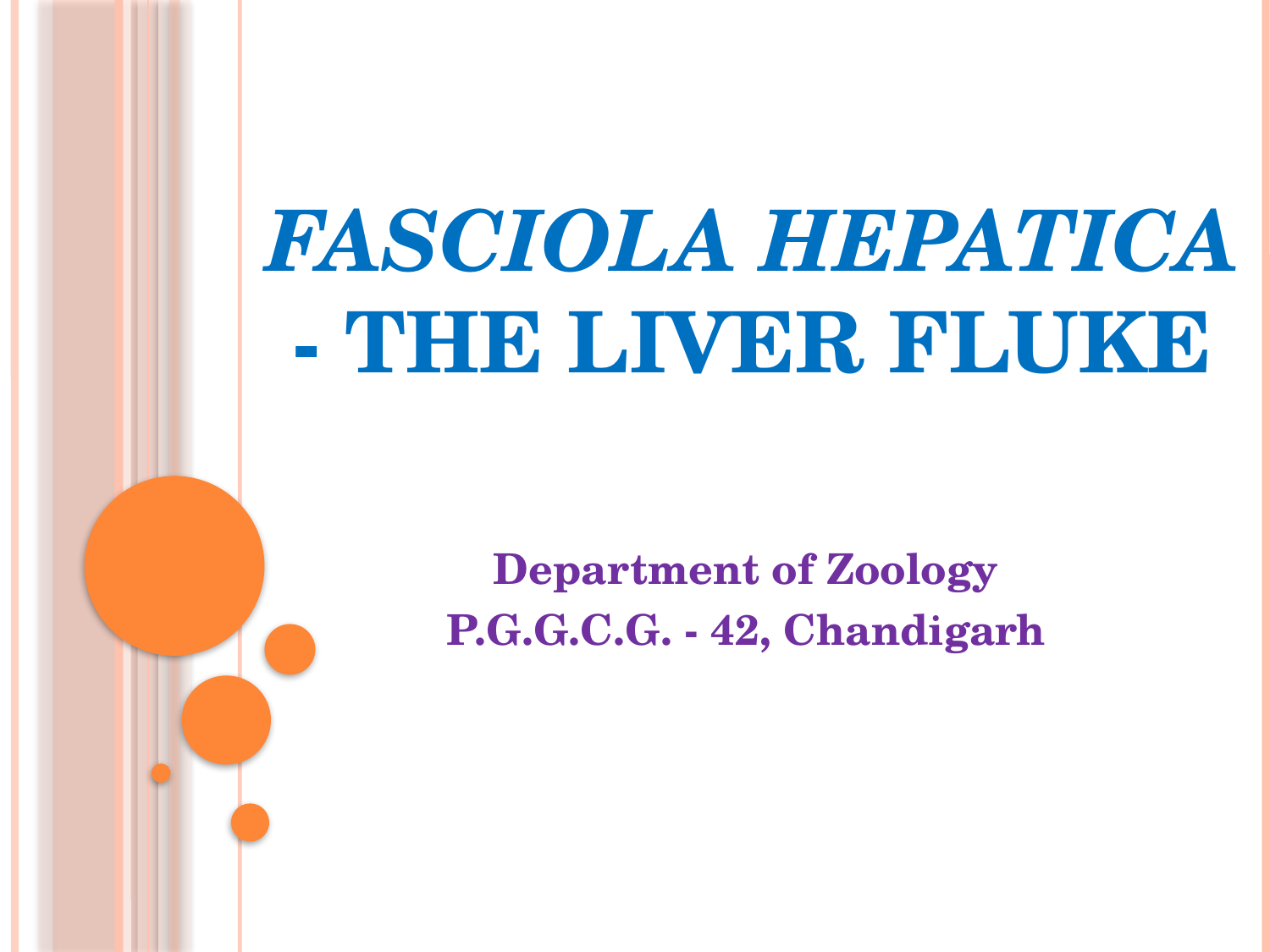

# Fasciola hepatica - The Liver Fluke
Department of Zoology
P.G.G.C.G. - 42, Chandigarh